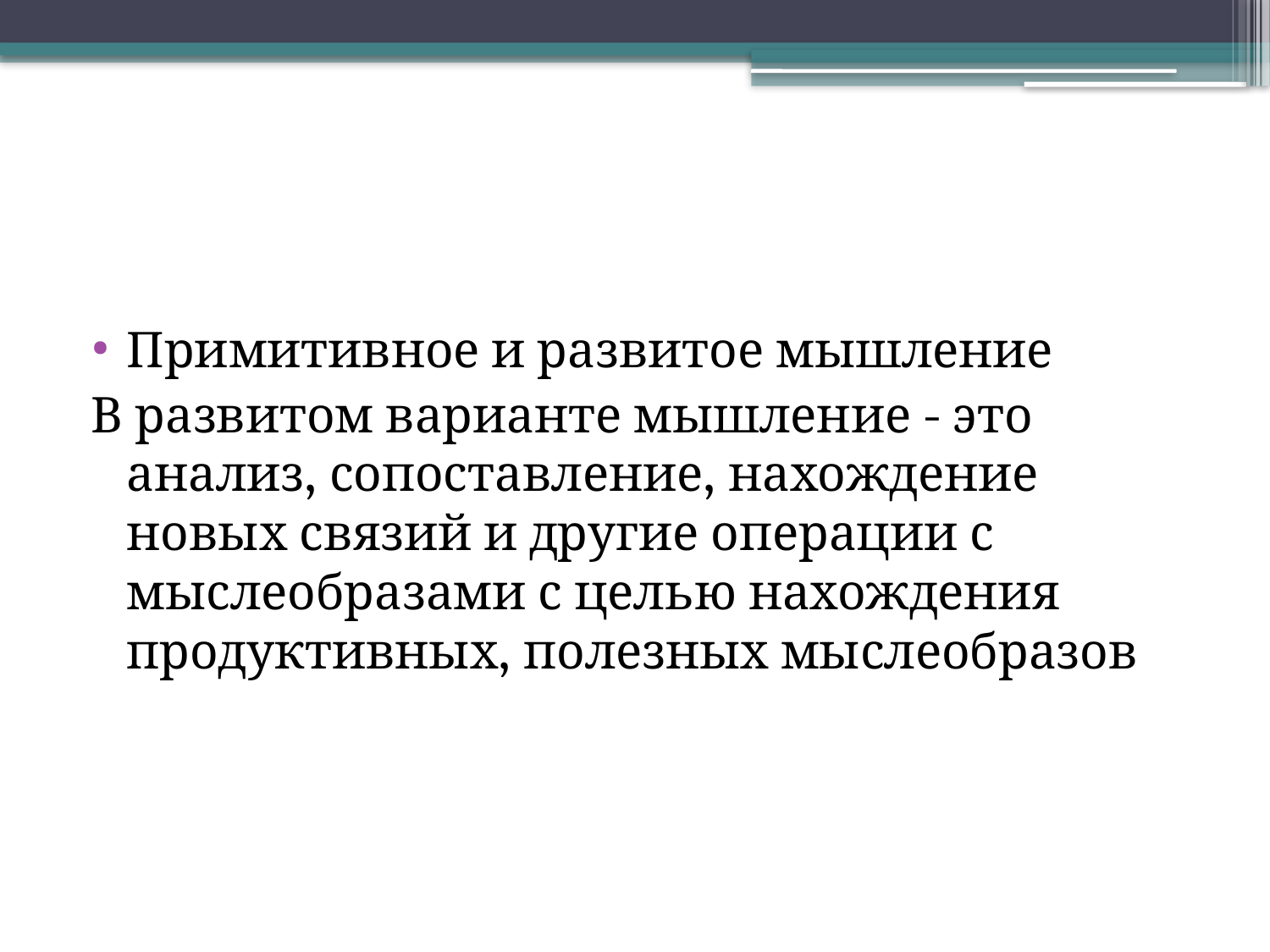

Примитивное и развитое мышление
В развитом варианте мышление - это анализ, сопоставление, нахождение новых связий и другие операции с мыслеобразами с целью нахождения продуктивных, полезных мыслеобразов